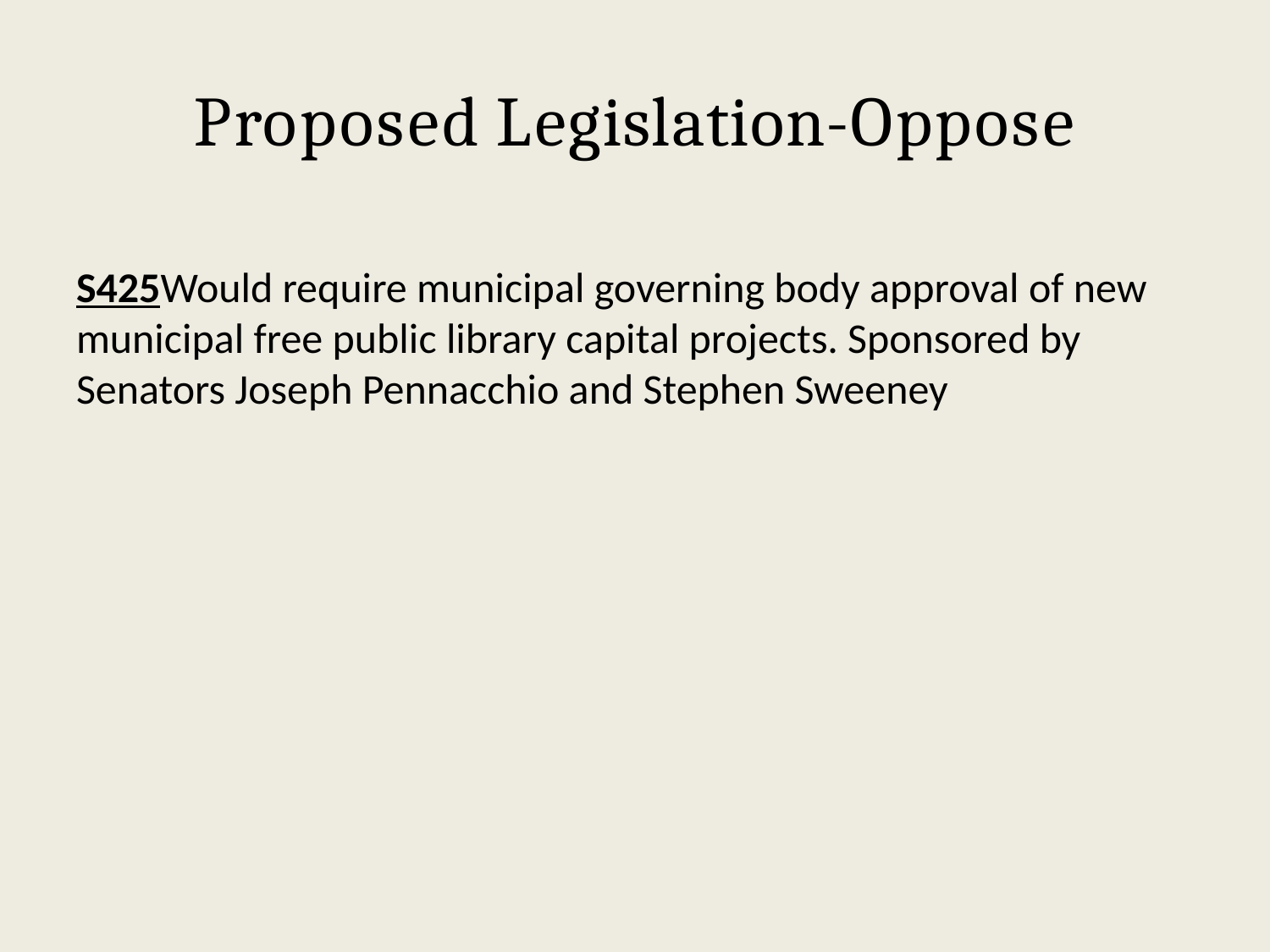

# Proposed Legislation-Oppose
S425Would require municipal governing body approval of new municipal free public library capital projects. Sponsored by Senators Joseph Pennacchio and Stephen Sweeney